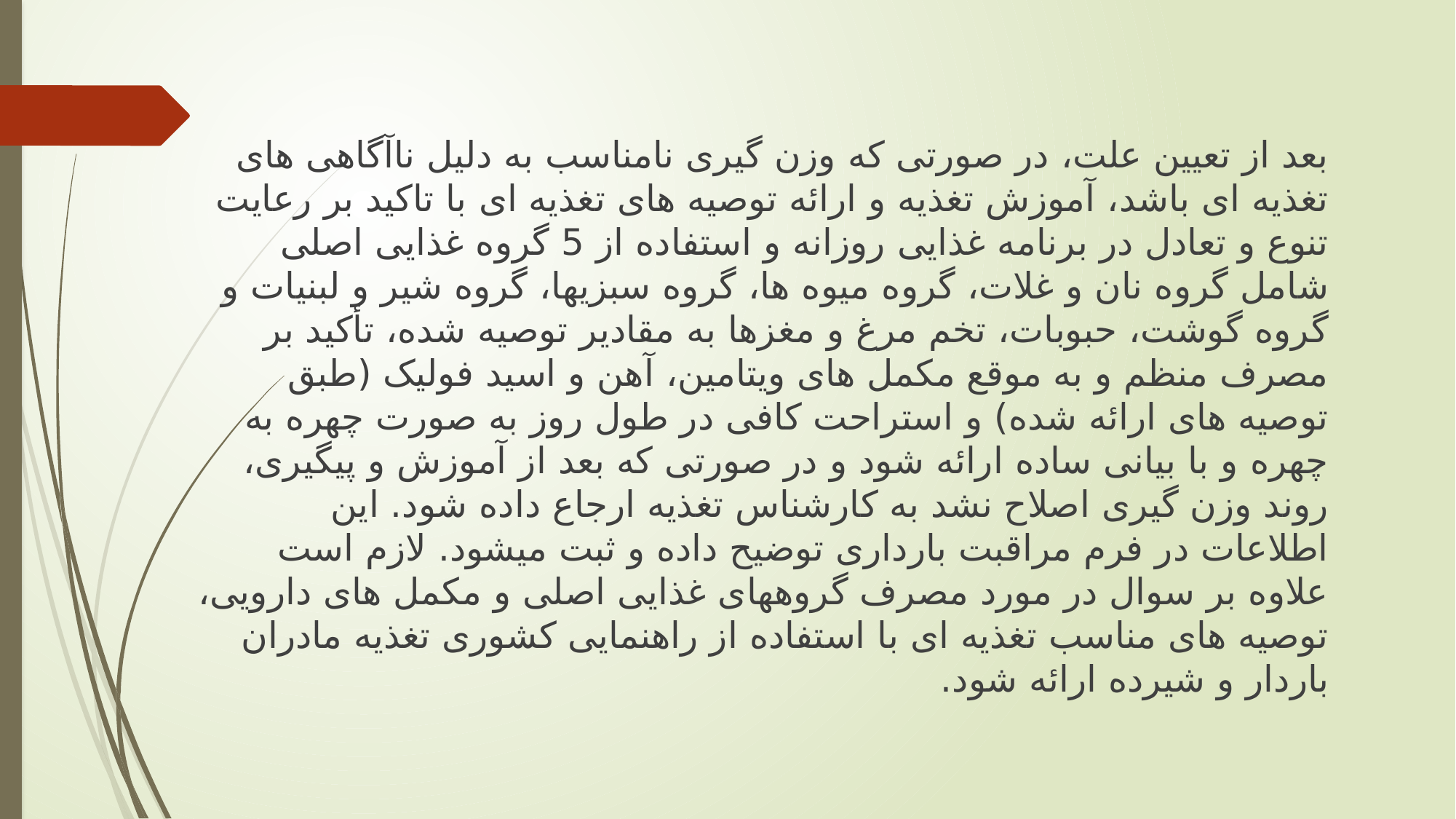

بعد از تعیین علت، در صورتی که وزن گیری نامناسب به دلیل ناآگاهی های تغذیه ای باشد، آموزش تغذیه و ارائه توصیه های تغذیه ای با تاکید بر رعایت تنوع و تعادل در برنامه غذایی روزانه و استفاده از 5 گروه‌ غذایی اصلی شامل گروه نان و غلات، گروه میوه ها، گروه سبزیها، گروه شیر و لبنیات و گروه گوشت، حبوبات، تخم مرغ و مغزها به مقادیر توصیه شده، تأكید بر مصرف منظم و به موقع مکمل های ویتامین، آهن و اسید فولیک (طبق توصیه های ارائه شده) و استراحت کافی در طول روز به صورت چهره به چهره و با بیانی ساده ارائه شود و در صورتی که بعد از آموزش و پیگیری، روند وزن گیری اصلاح نشد به کارشناس تغذیه ارجاع داده شود. این اطلاعات در فرم مراقبت بارداری توضیح داده و ثبت میشود. لازم است علاوه بر سوال در مورد مصرف گروههای غذایی اصلی و مکمل های دارویی، توصیه های مناسب تغذیه ای با استفاده از راهنمایی کشوری تغذیه مادران باردار و شیرده ارائه شود.